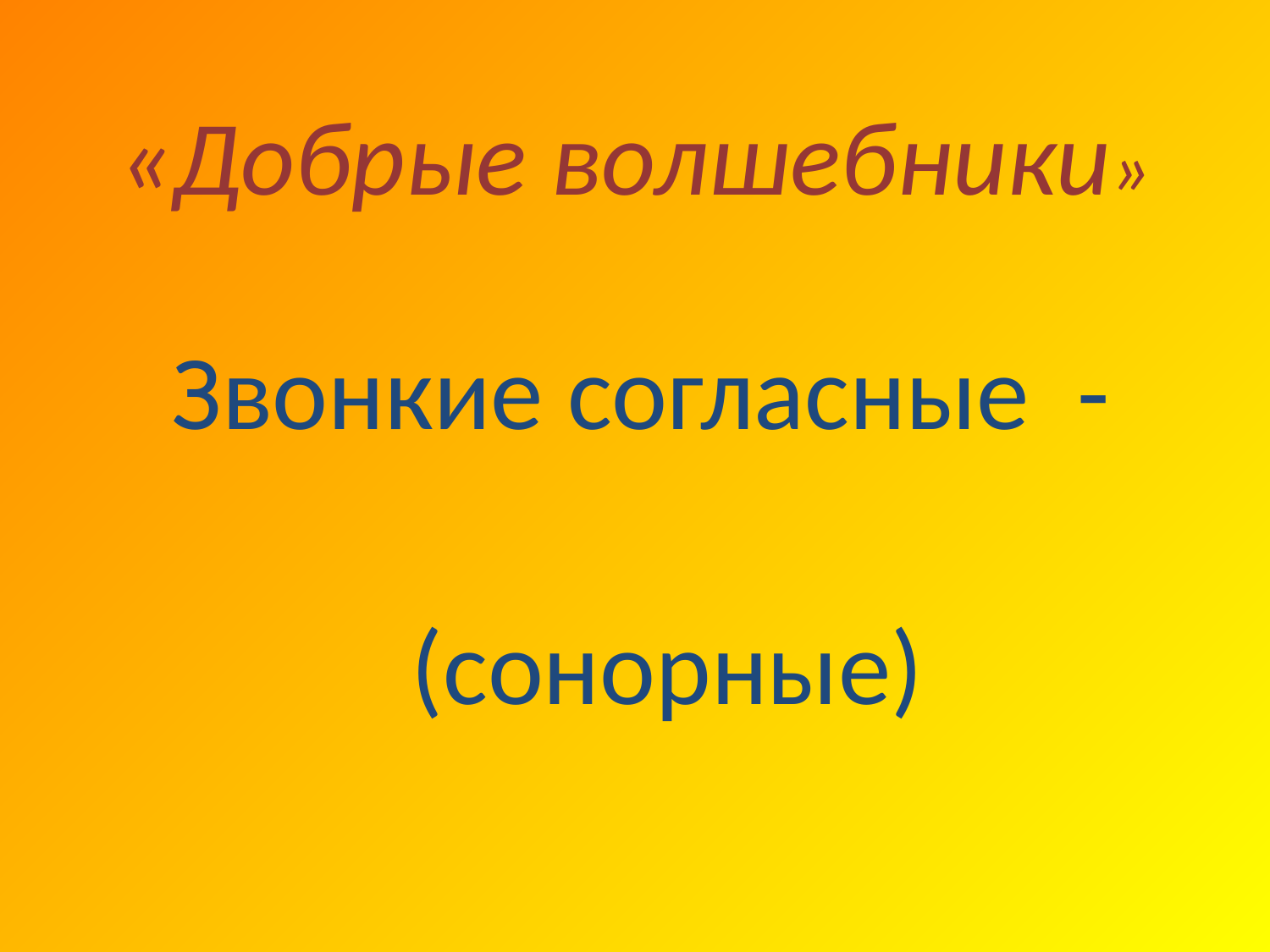

# «Добрые волшебники»
    Звонкие согласные  -
              (сонорные)